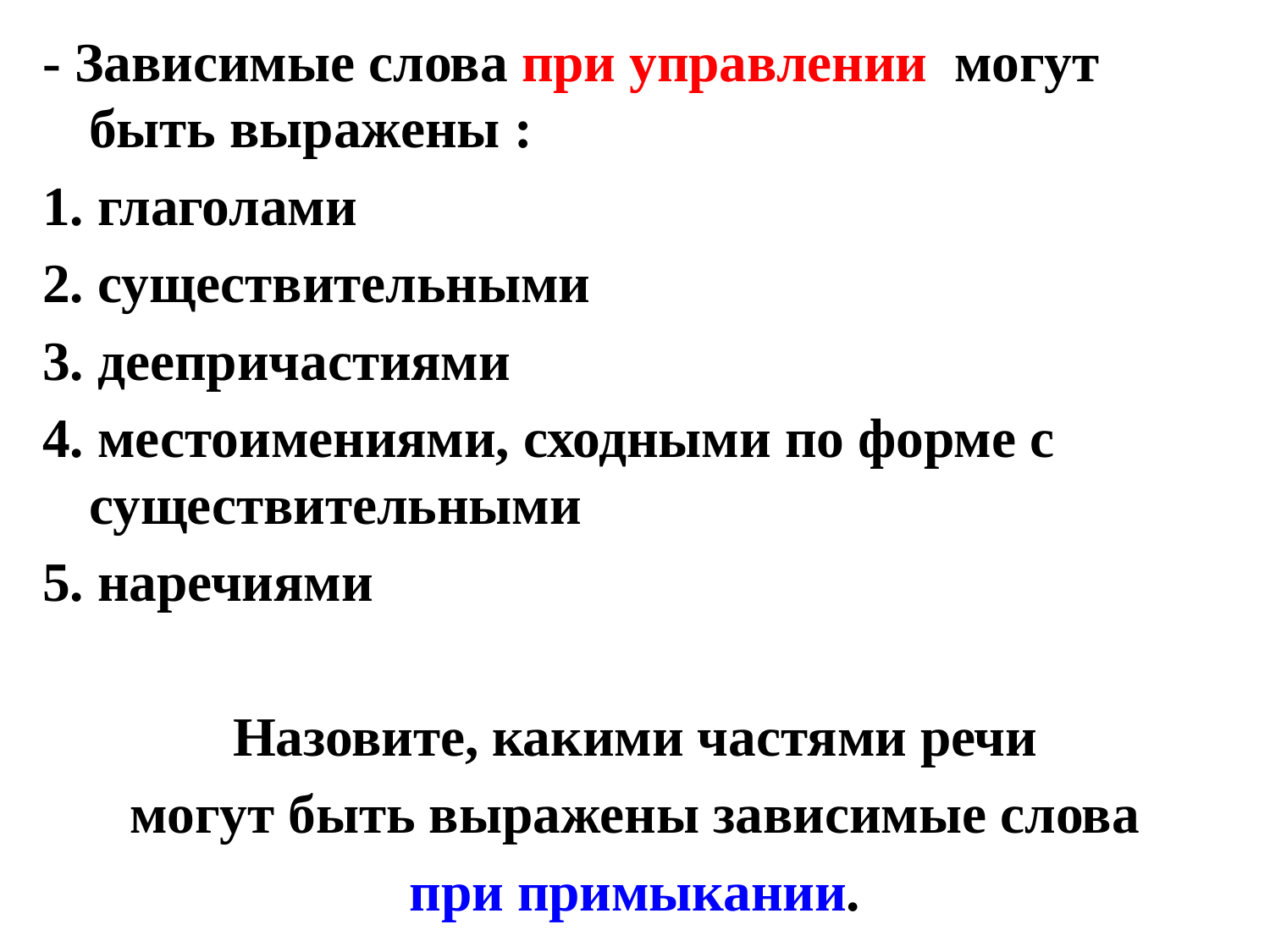

- Зависимые слова при управлении  могут быть выражены :
1. глаголами
2. существительными
3. деепричастиями
4. местоимениями, сходными по форме с существительными
5. наречиями

Назовите, какими частями речи
могут быть выражены зависимые слова
при примыкании.